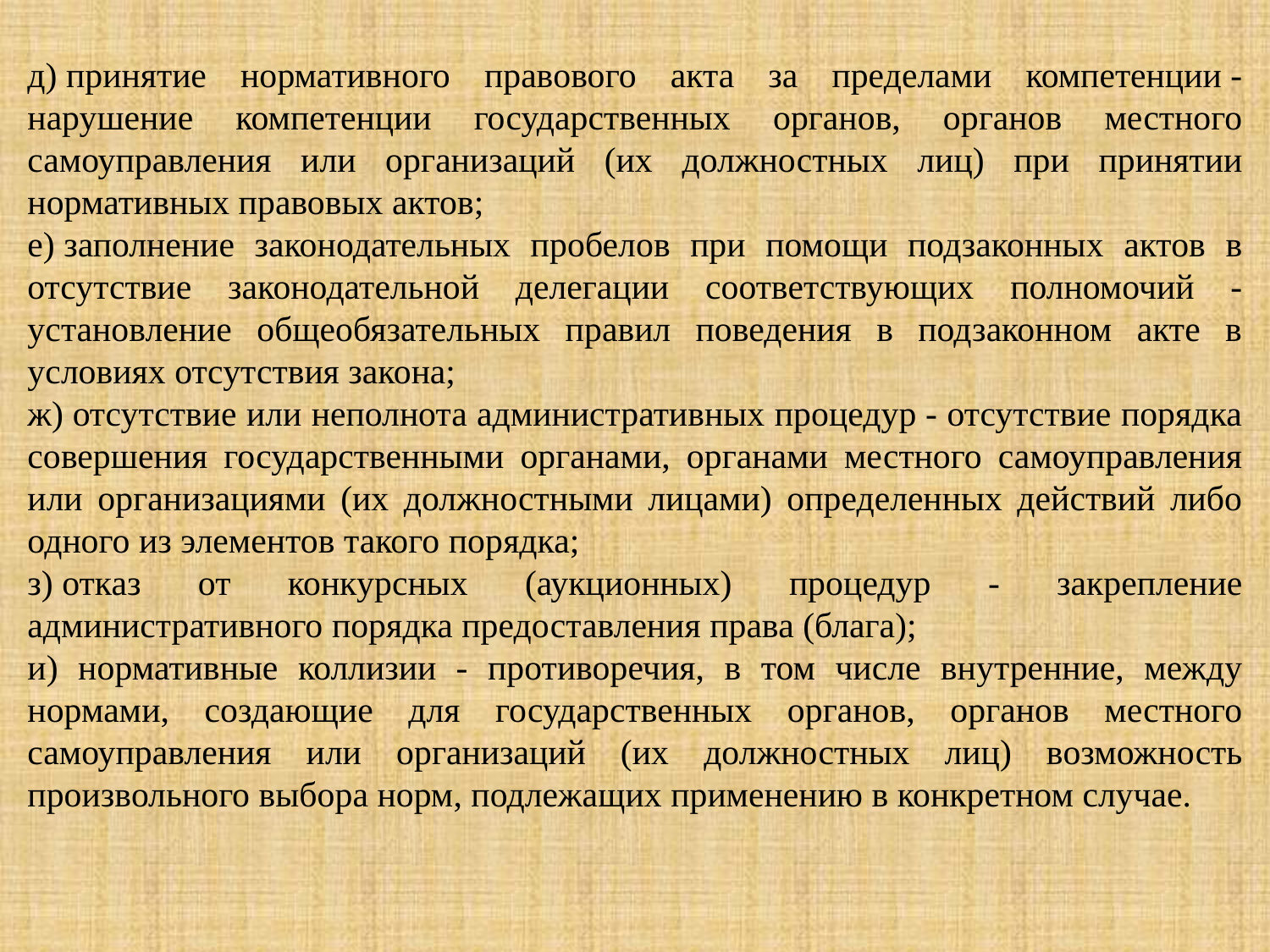

д) принятие нормативного правового акта за пределами компетенции - нарушение компетенции государственных органов, органов местного самоуправления или организаций (их должностных лиц) при принятии нормативных правовых актов;
е) заполнение законодательных пробелов при помощи подзаконных актов в отсутствие законодательной делегации соответствующих полномочий - установление общеобязательных правил поведения в подзаконном акте в условиях отсутствия закона;
ж) отсутствие или неполнота административных процедур - отсутствие порядка совершения государственными органами, органами местного самоуправления или организациями (их должностными лицами) определенных действий либо одного из элементов такого порядка;
з) отказ от конкурсных (аукционных) процедур - закрепление административного порядка предоставления права (блага);
и) нормативные коллизии - противоречия, в том числе внутренние, между нормами, создающие для государственных органов, органов местного самоуправления или организаций (их должностных лиц) возможность произвольного выбора норм, подлежащих применению в конкретном случае.